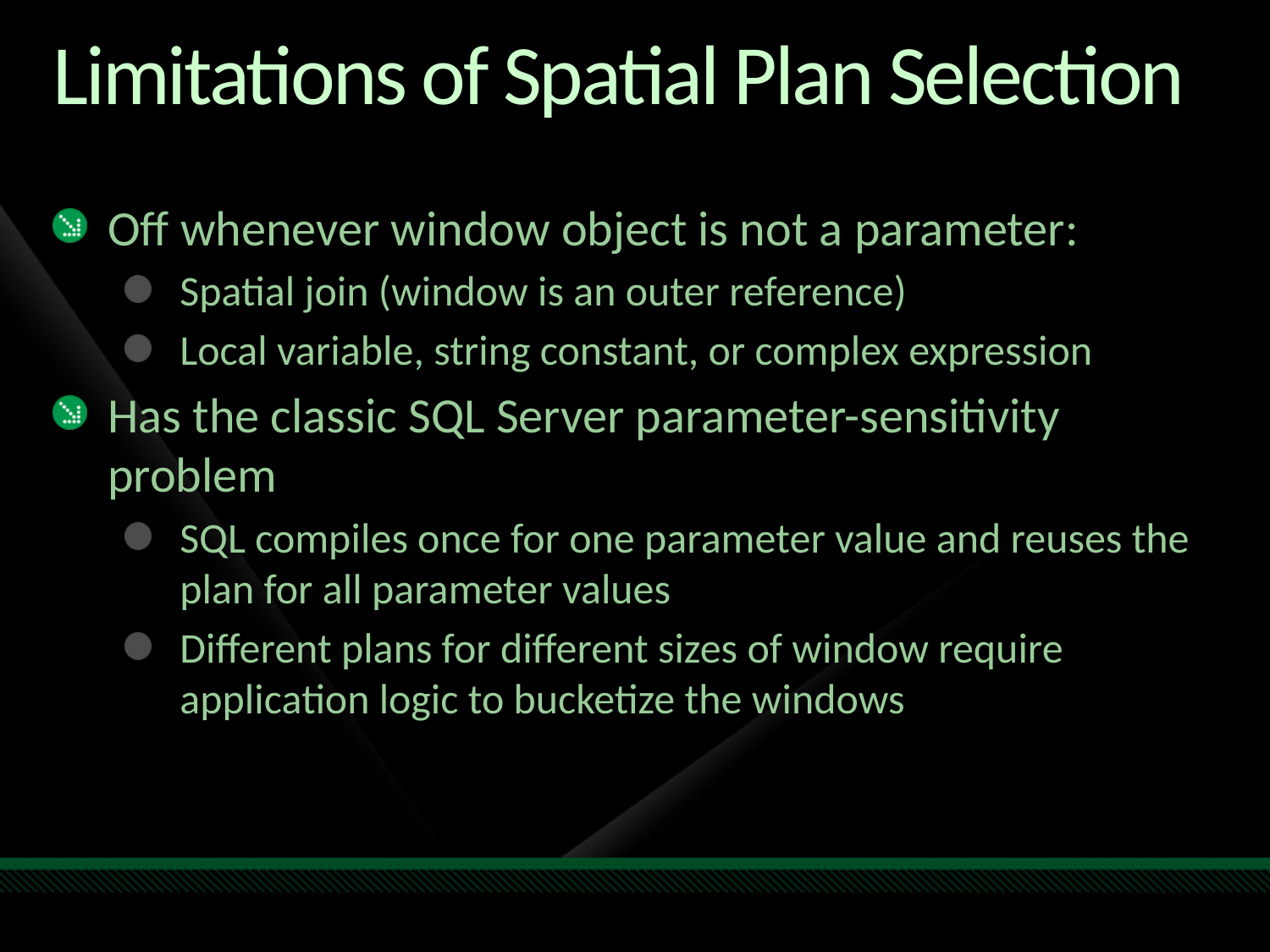

# Limitations of Spatial Plan Selection
Off whenever window object is not a parameter:
Spatial join (window is an outer reference)
Local variable, string constant, or complex expression
Has the classic SQL Server parameter-sensitivity problem
SQL compiles once for one parameter value and reuses the plan for all parameter values
Different plans for different sizes of window require application logic to bucketize the windows